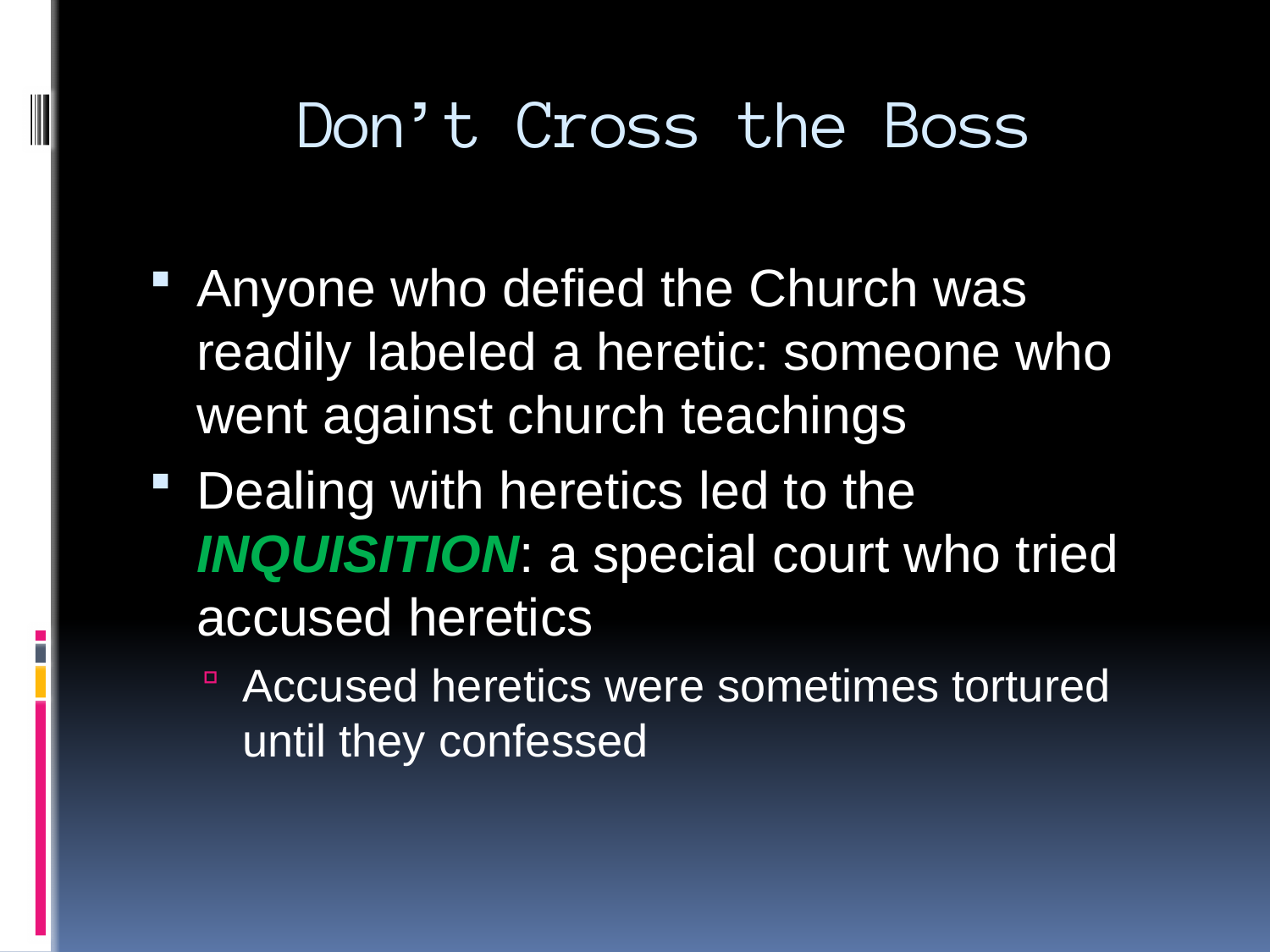

# Don’t Cross the Boss
Anyone who defied the Church was readily labeled a heretic: someone who went against church teachings
Dealing with heretics led to the INQUISITION: a special court who tried accused heretics
Accused heretics were sometimes tortured until they confessed